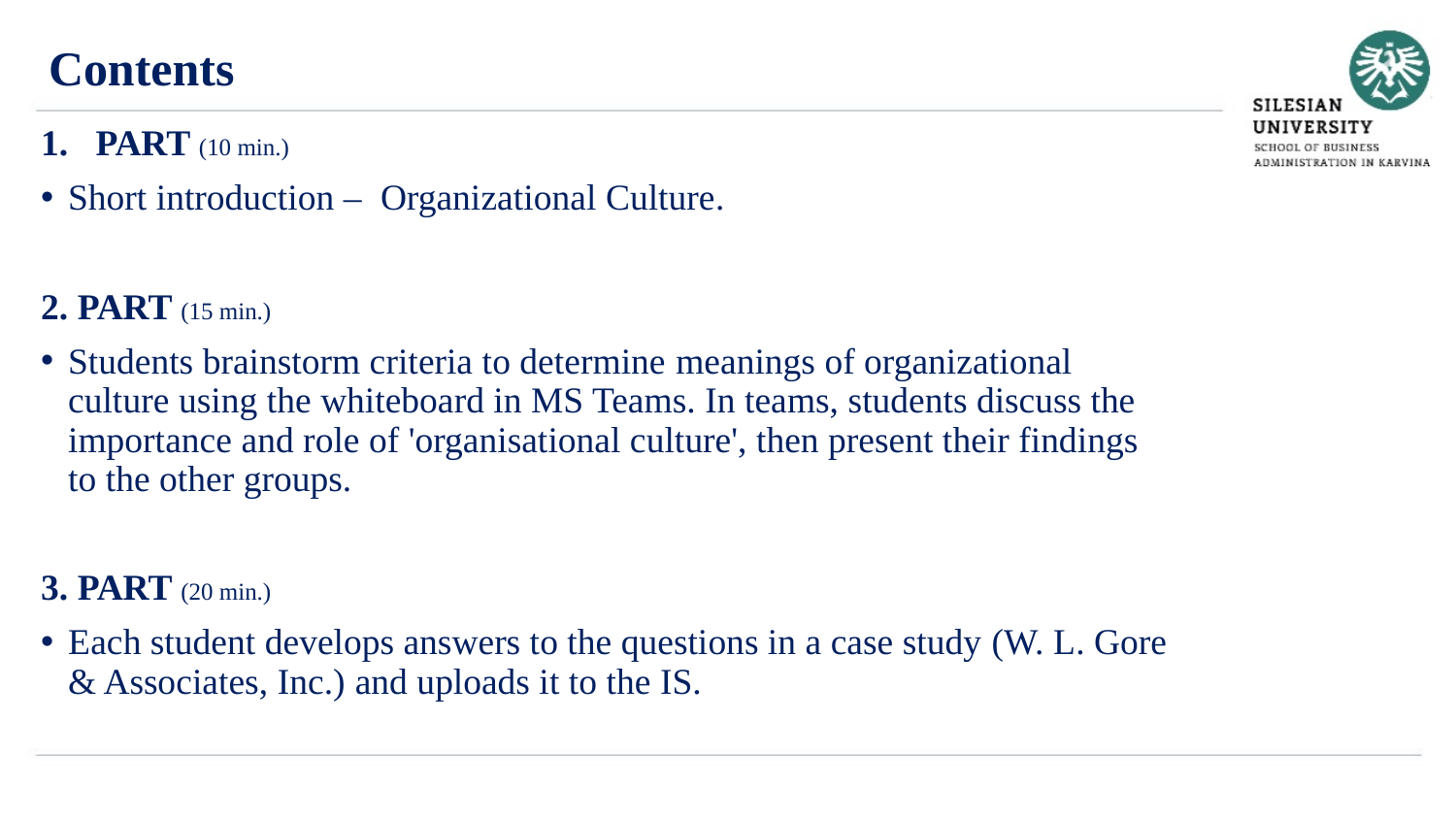

Contents
PART (10 min.)
Short introduction –  Organizational Culture.

2. PART (15 min.)
Students brainstorm criteria to determine meanings of organizational culture using the whiteboard in MS Teams. In teams, students discuss the importance and role of 'organisational culture', then present their findings to the other groups.

3. PART (20 min.)
Each student develops answers to the questions in a case study (W. L. Gore & Associates, Inc.) and uploads it to the IS.